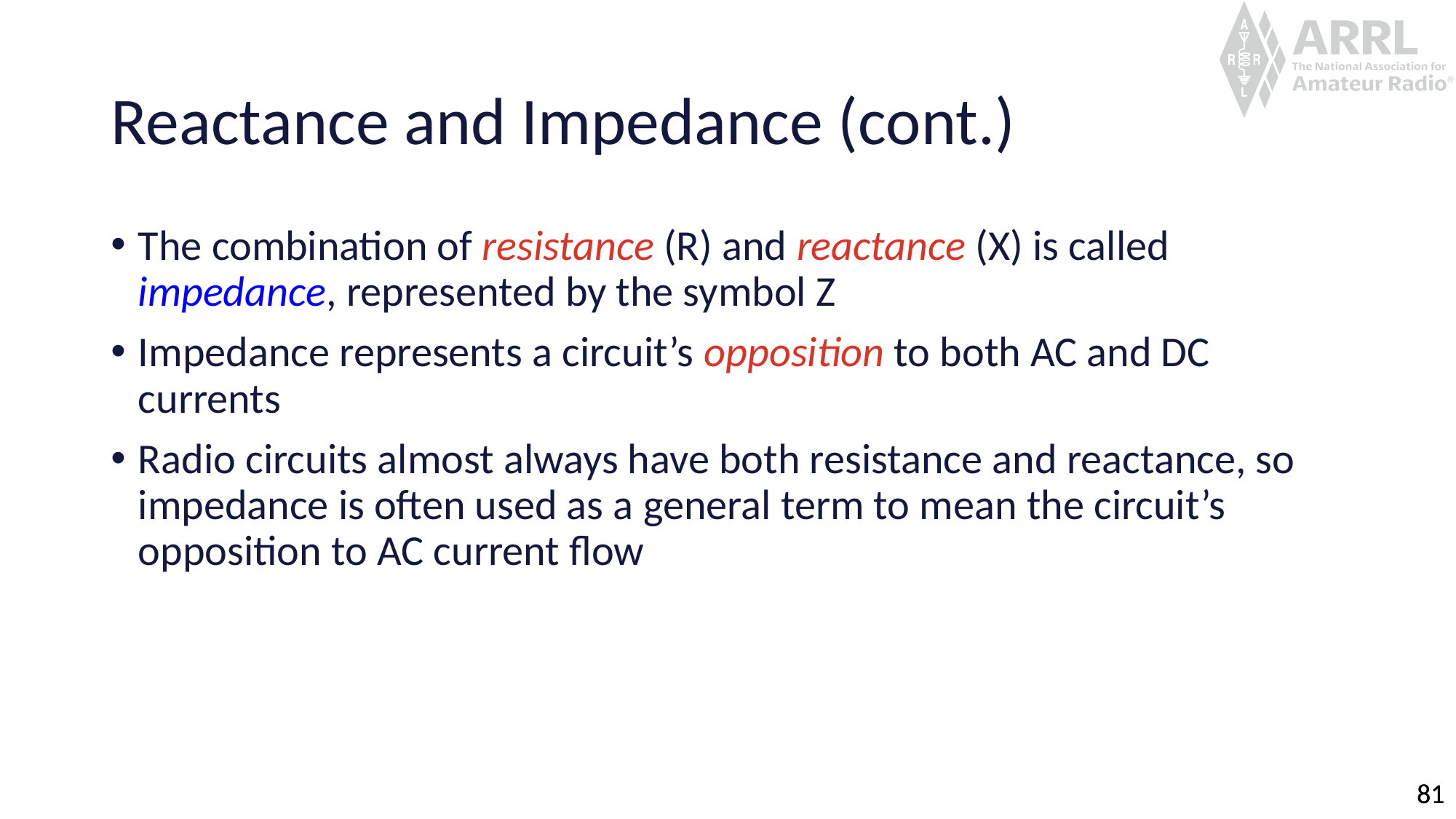

# Reactance and Impedance (cont.)
The combination of resistance (R) and reactance (X) is called impedance, represented by the symbol Z
Impedance represents a circuit’s opposition to both AC and DC currents
Radio circuits almost always have both resistance and reactance, so impedance is often used as a general term to mean the circuit’s opposition to AC current flow